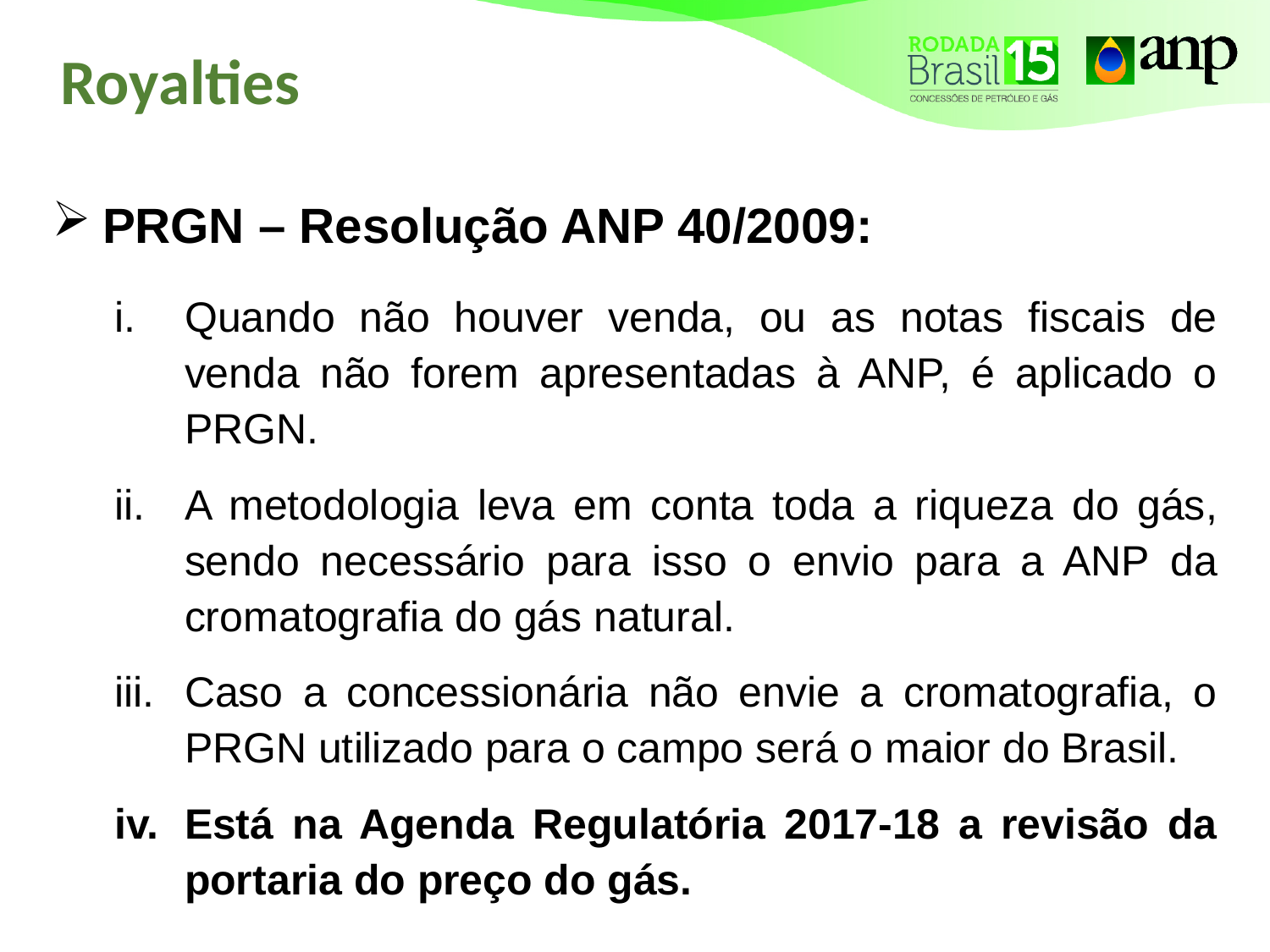

# Royalties
PRGN – Resolução ANP 40/2009:
Quando não houver venda, ou as notas fiscais de venda não forem apresentadas à ANP, é aplicado o PRGN.
A metodologia leva em conta toda a riqueza do gás, sendo necessário para isso o envio para a ANP da cromatografia do gás natural.
Caso a concessionária não envie a cromatografia, o PRGN utilizado para o campo será o maior do Brasil.
Está na Agenda Regulatória 2017-18 a revisão da portaria do preço do gás.